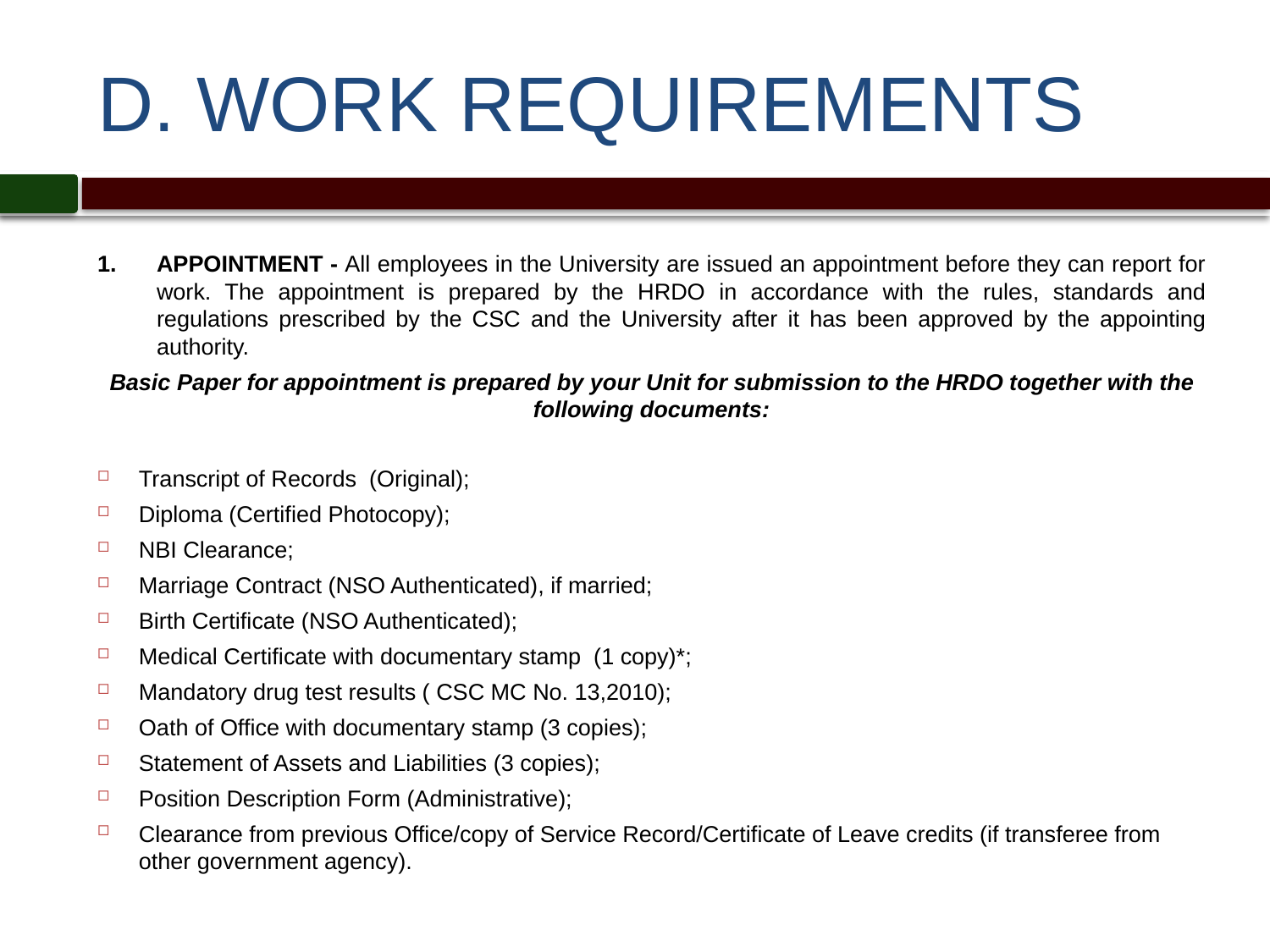

# D. WORK REQUIREMENTS
APPOINTMENT - All employees in the University are issued an appointment before they can report for work. The appointment is prepared by the HRDO in accordance with the rules, standards and regulations prescribed by the CSC and the University after it has been approved by the appointing authority.
Basic Paper for appointment is prepared by your Unit for submission to the HRDO together with the following documents:

Transcript of Records  (Original);
Diploma (Certified Photocopy);
NBI Clearance;
Marriage Contract (NSO Authenticated), if married;
Birth Certificate (NSO Authenticated);
Medical Certificate with documentary stamp  (1 copy)*;
Mandatory drug test results ( CSC MC No. 13,2010);
Oath of Office with documentary stamp (3 copies);
Statement of Assets and Liabilities (3 copies);
Position Description Form (Administrative);
Clearance from previous Office/copy of Service Record/Certificate of Leave credits (if transferee from other government agency).